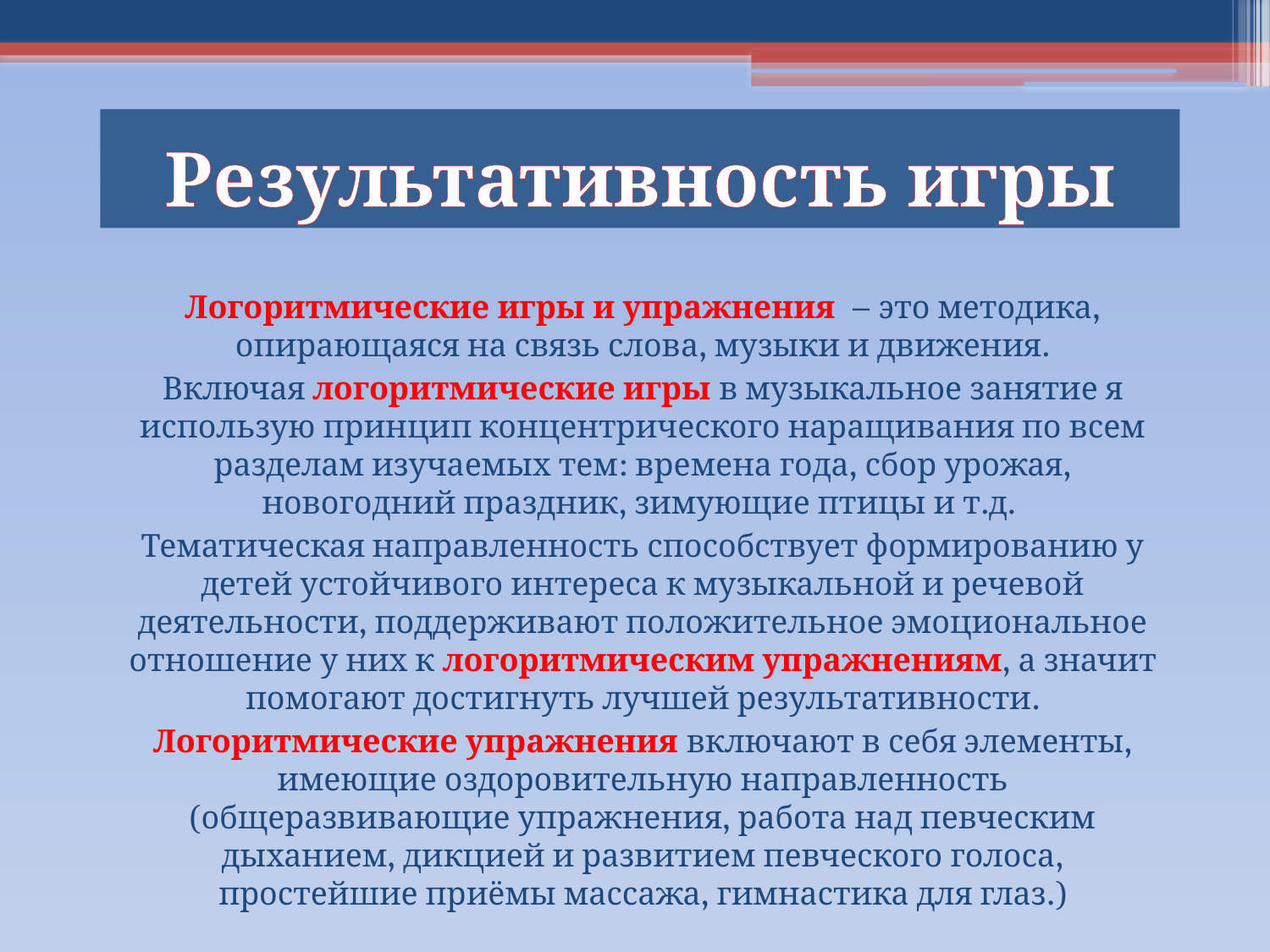

# Результативность игры

Логоритмические игры и упражнения  – это методика, опирающаяся на связь слова, музыки и движения.
Включая логоритмические игры в музыкальное занятие я использую принцип концентрического наращивания по всем разделам изучаемых тем: времена года, сбор урожая, новогодний праздник, зимующие птицы и т.д.
Тематическая направленность способствует формированию у детей устойчивого интереса к музыкальной и речевой деятельности, поддерживают положительное эмоциональное отношение у них к логоритмическим упражнениям, а значит помогают достигнуть лучшей результативности.
Логоритмические упражнения включают в себя элементы, имеющие оздоровительную направленность (общеразвивающие упражнения, работа над певческим дыханием, дикцией и развитием певческого голоса, простейшие приёмы массажа, гимнастика для глаз.)